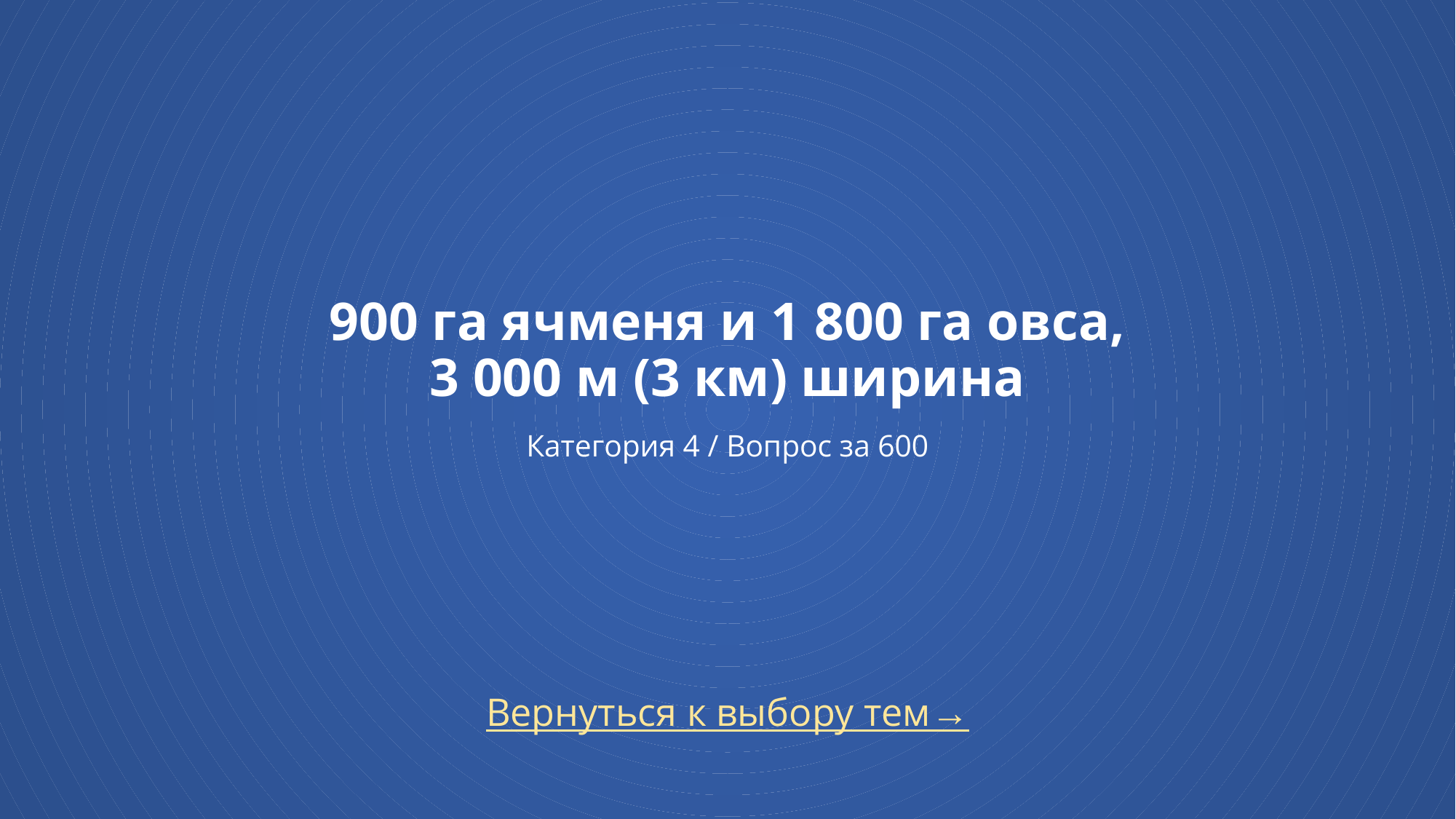

# 900 га ячменя и 1 800 га овса, 3 000 м (3 км) ширина Категория 4 / Вопрос за 600
Вернуться к выбору тем→